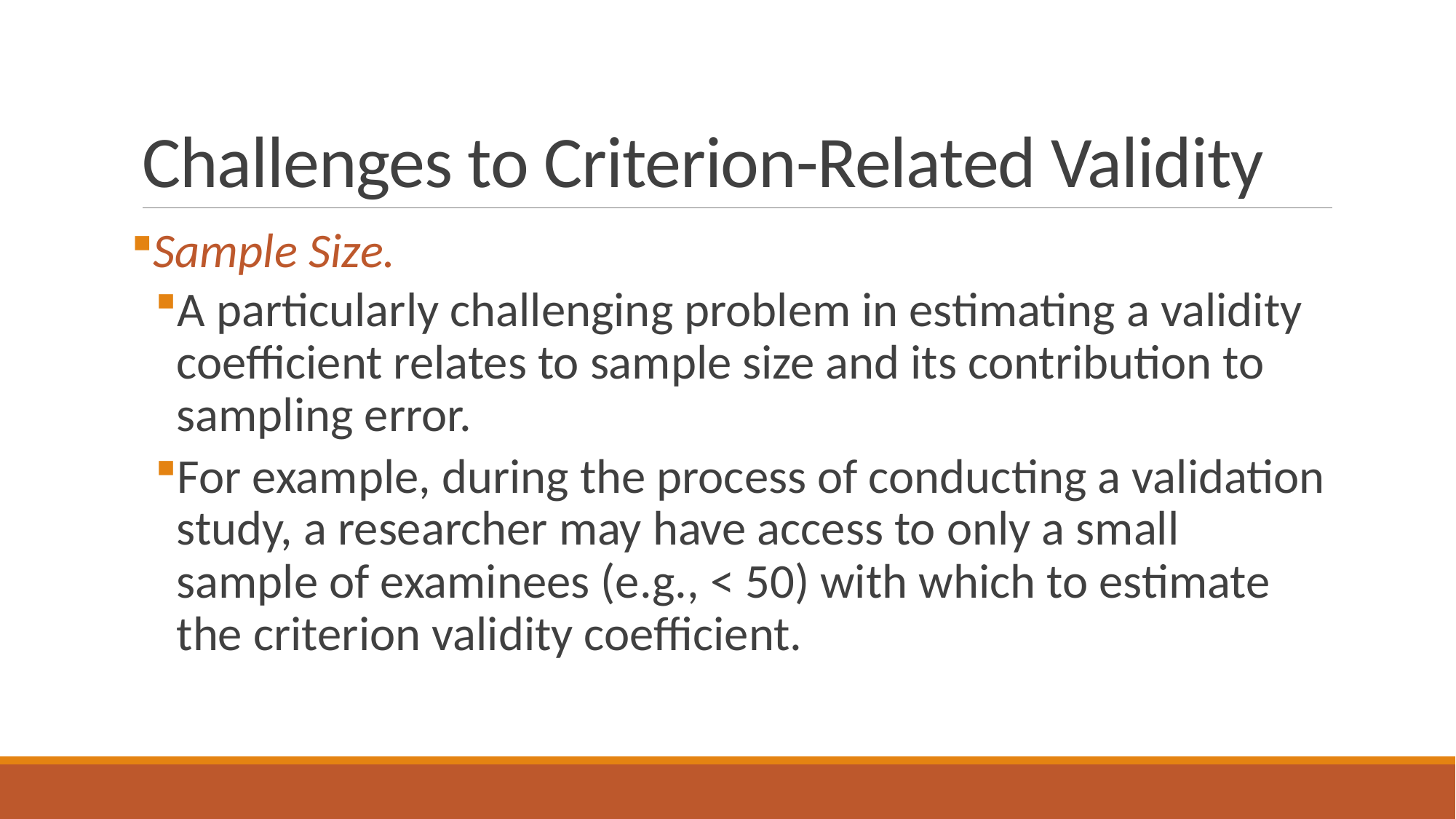

# Challenges to Criterion-Related Validity
Sample Size.
A particularly challenging problem in estimating a validity coefficient relates to sample size and its contribution to sampling error.
For example, during the process of conducting a validation study, a researcher may have access to only a small sample of examinees (e.g., < 50) with which to estimate the criterion validity coefficient.